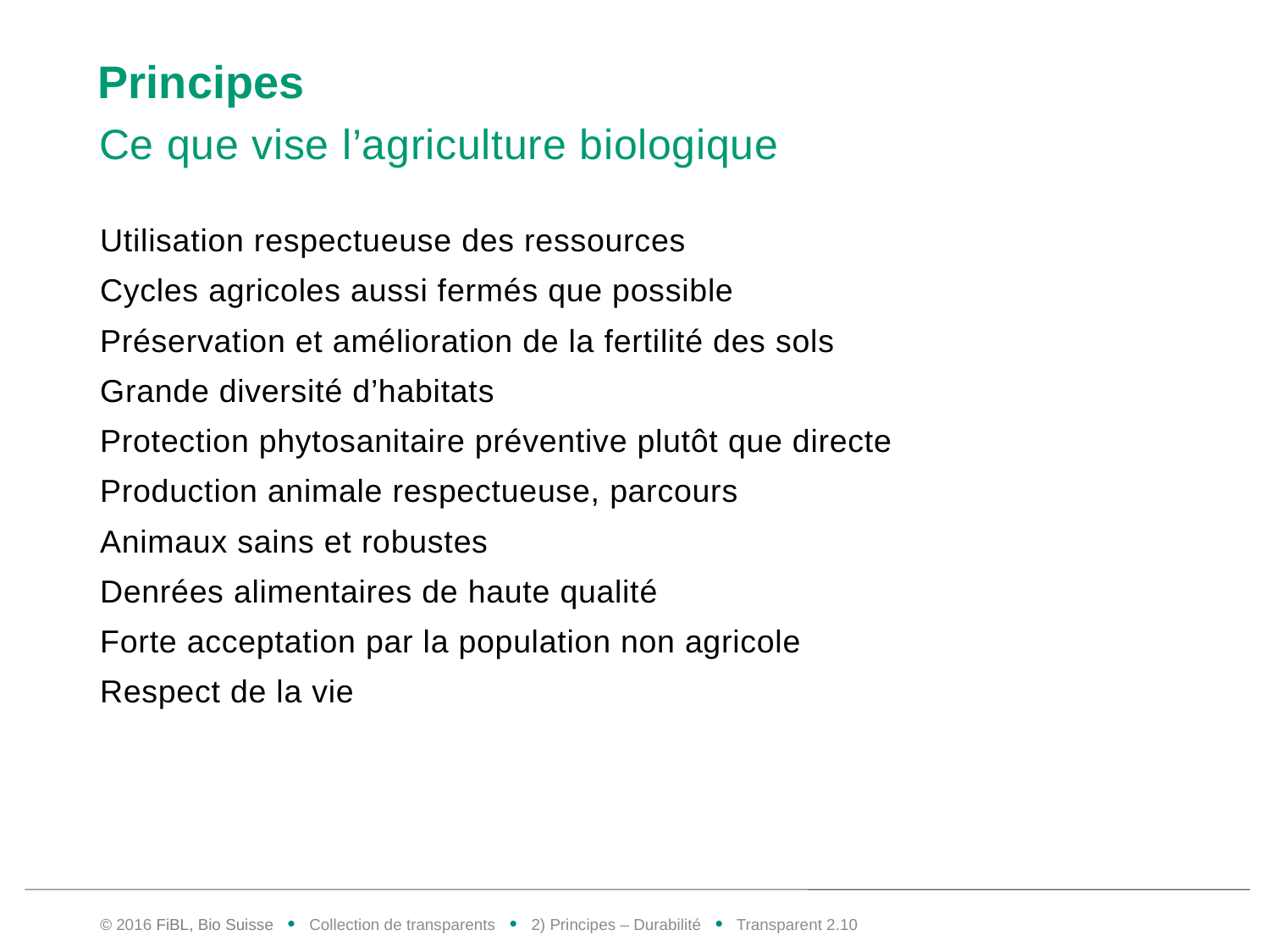

# Principes
Ce que vise l’agriculture biologique
Utilisation respectueuse des ressources
Cycles agricoles aussi fermés que possible
Préservation et amélioration de la fertilité des sols
Grande diversité d’habitats
Protection phytosanitaire préventive plutôt que directe
Production animale respectueuse, parcours
Animaux sains et robustes
Denrées alimentaires de haute qualité
Forte acceptation par la population non agricole
Respect de la vie

© 2016 FiBL, Bio Suisse   •   Collection de transparents   •   2) Principes – Durabilité   •   Transparent 2.10